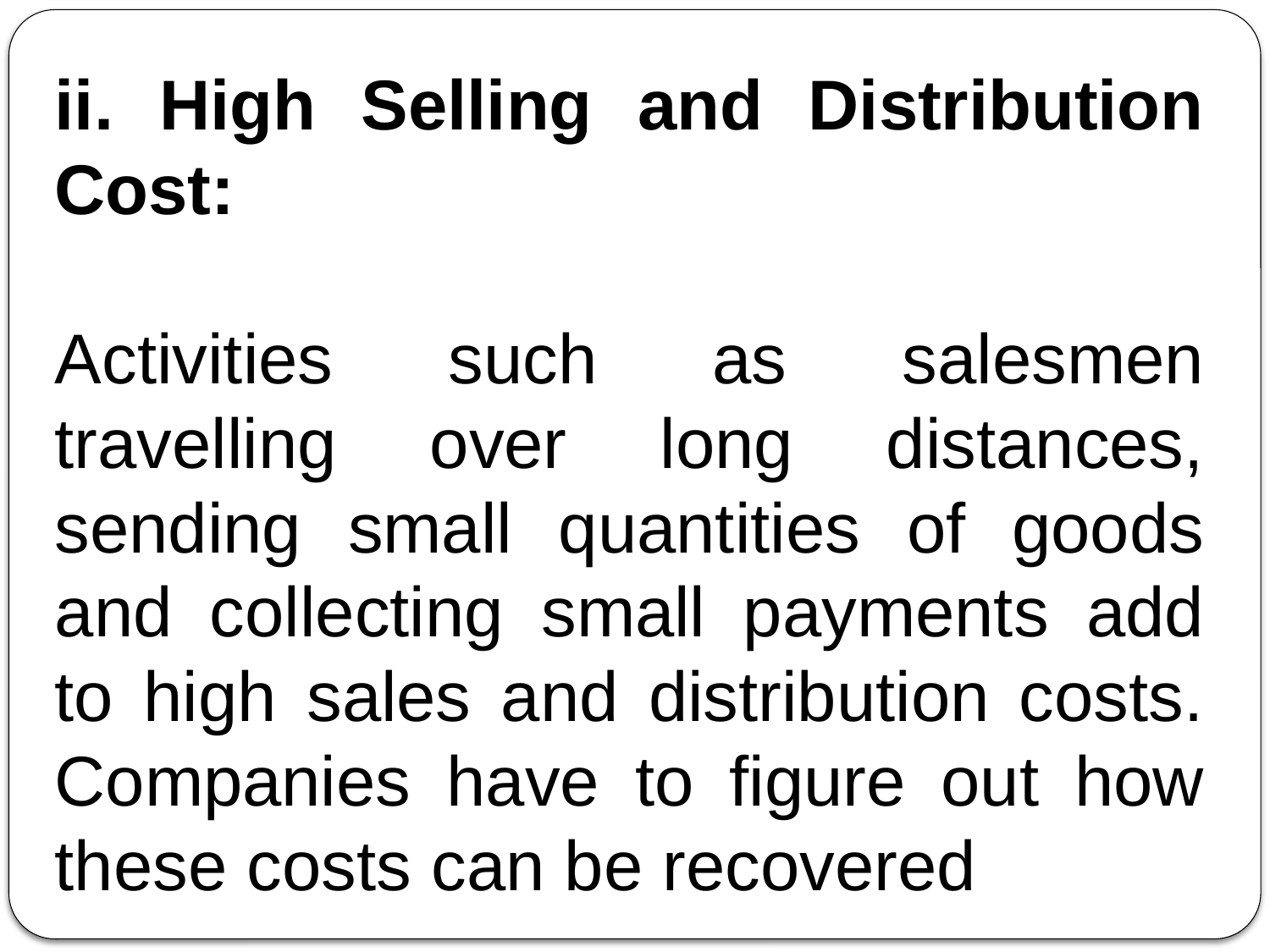

ii. High Selling and Distribution Cost:

Activities such as salesmen travelling over long distances, sending small quantities of goods and collecting small payments add to high sales and distribution costs. Companies have to figure out how these costs can be recovered